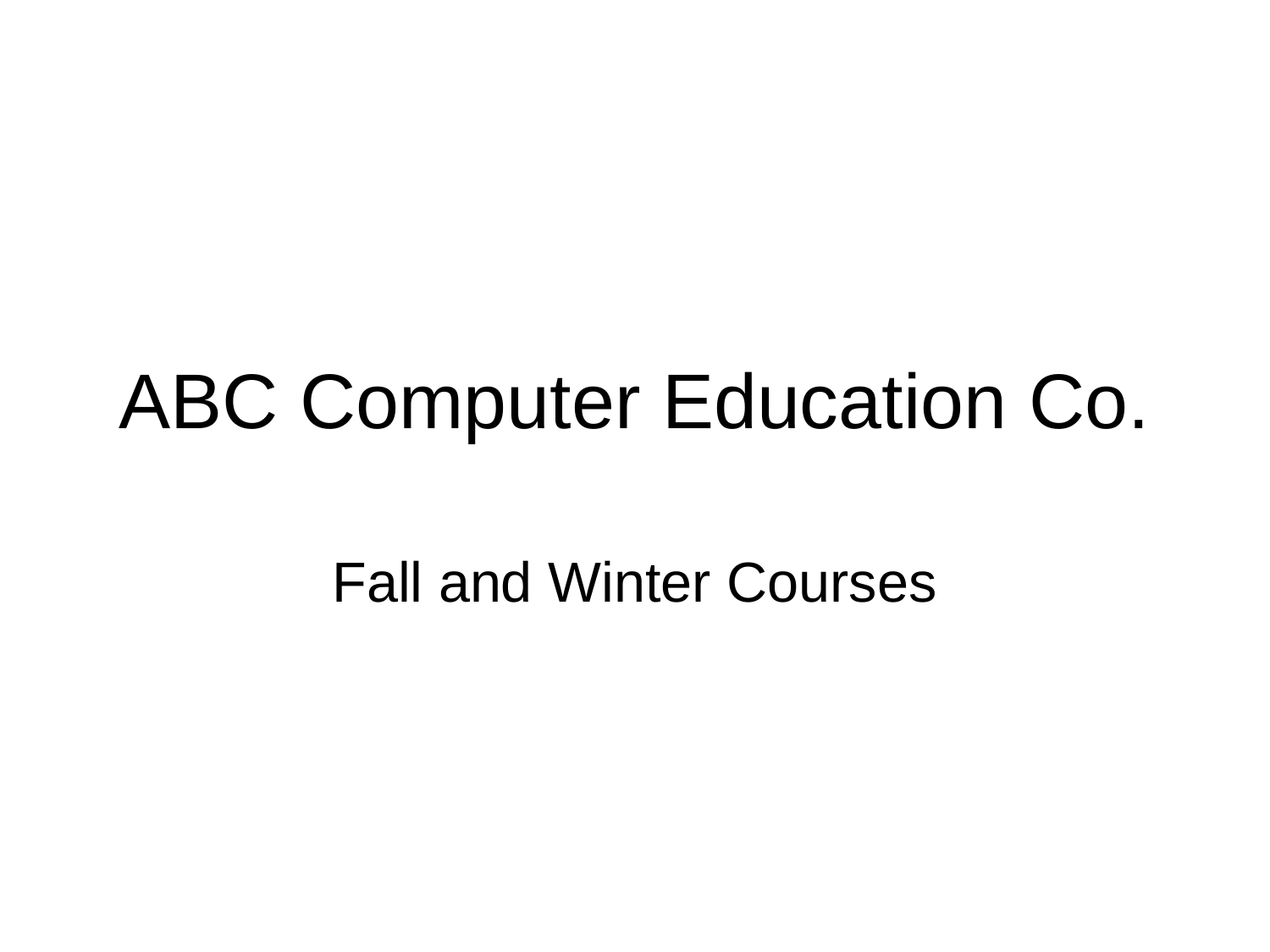

# ABC Computer Education Co.
Fall and Winter Courses